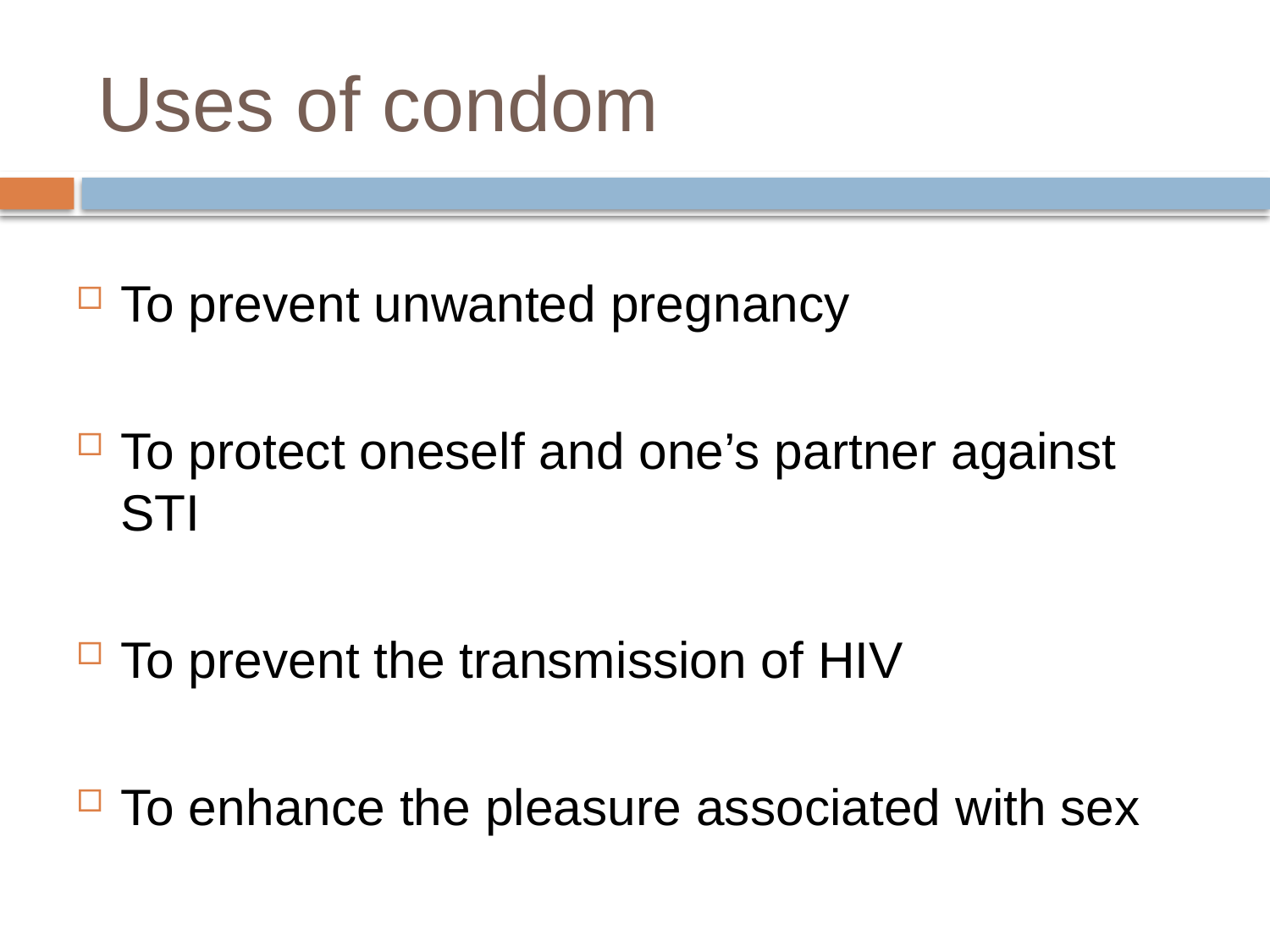

# Uses of condom
To prevent unwanted pregnancy

To protect oneself and one’s partner against STI

To prevent the transmission of HIV

To enhance the pleasure associated with sex